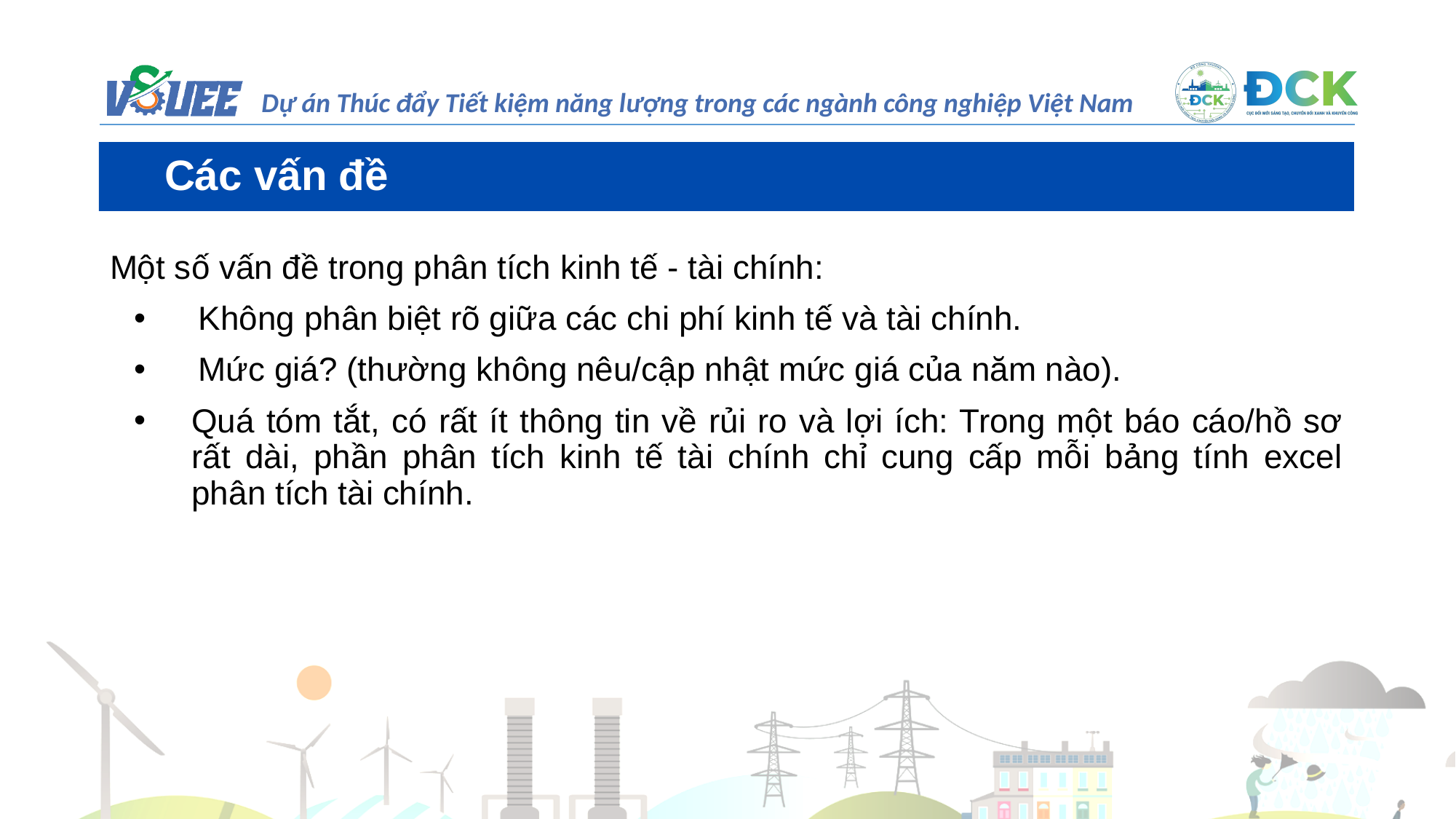

Các vấn đề
Một số vấn đề trong phân tích kinh tế - tài chính:
Không phân biệt rõ giữa các chi phí kinh tế và tài chính.
Mức giá? (thường không nêu/cập nhật mức giá của năm nào).
Quá tóm tắt, có rất ít thông tin về rủi ro và lợi ích: Trong một báo cáo/hồ sơ rất dài, phần phân tích kinh tế tài chính chỉ cung cấp mỗi bảng tính excel phân tích tài chính.